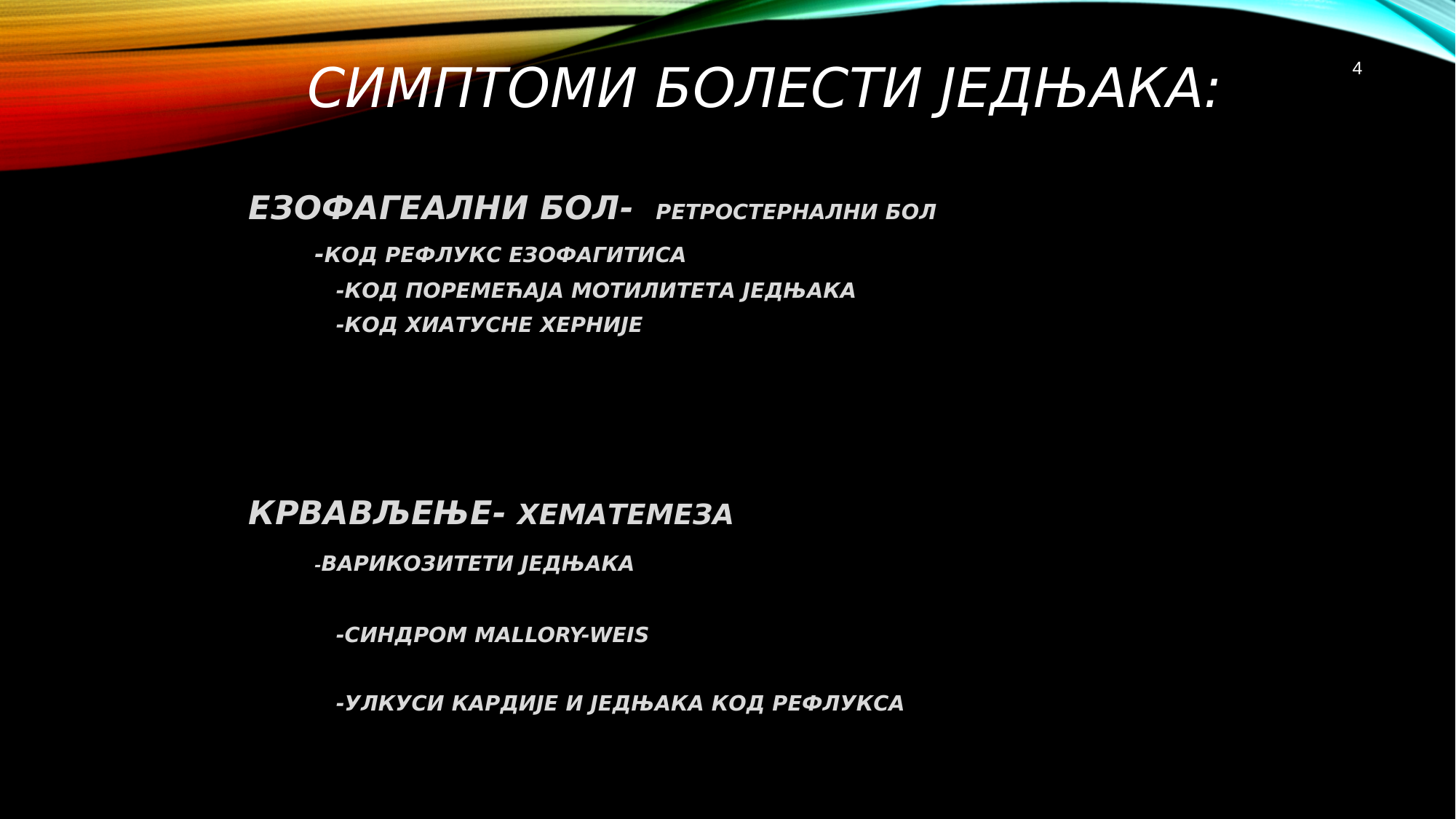

# Симптоми болести једњака:
4
ЕЗОФАГЕАЛНИ БОЛ-  РЕТРОСТЕРНАЛНИ БОЛ
		-КОД РЕФЛУКС ЕЗОФАГИТИСА
            -КОД ПОРЕМЕЋАЈА МОТИЛИТЕТА ЈЕДЊАКА
            -КОД ХИАТУСНЕ ХЕРНИЈЕ

КРВАВЉЕЊЕ- ХЕМАТЕМЕЗА
		-ВАРИКОЗИТЕТИ ЈЕДЊАКА

            -СИНДРОМ MALLORY-WEIS

            -УЛКУСИ КАРДИЈЕ И ЈЕДЊАКА КОД РЕФЛУКСА